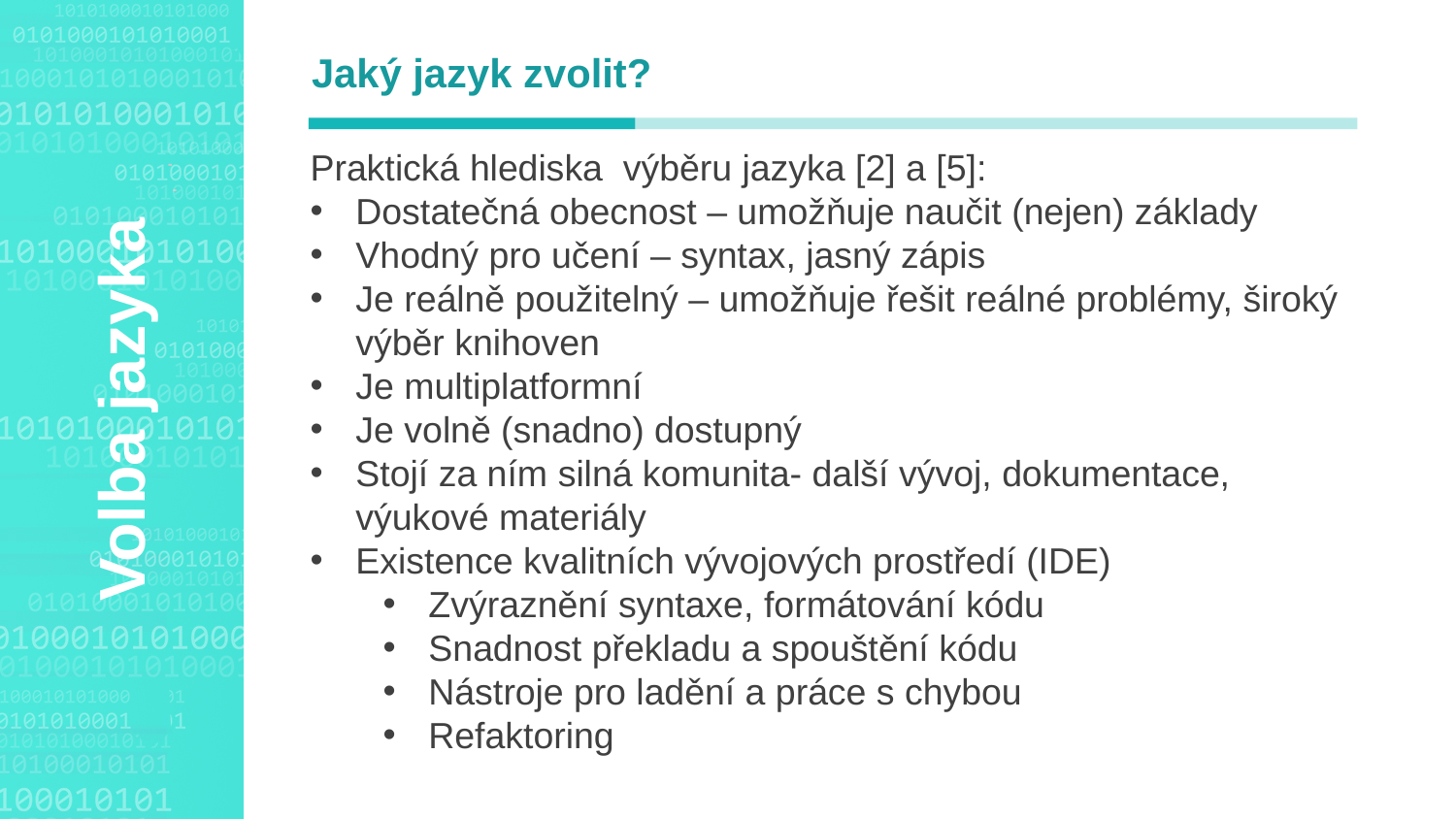

Jaký jazyk zvolit?
Praktická hlediska  výběru jazyka [2] a [5]:
Dostatečná obecnost – umožňuje naučit (nejen) základy
Vhodný pro učení – syntax, jasný zápis
Je reálně použitelný – umožňuje řešit reálné problémy, široký výběr knihoven
Je multiplatformní
Je volně (snadno) dostupný
Stojí za ním silná komunita- další vývoj, dokumentace, výukové materiály
Existence kvalitních vývojových prostředí (IDE)
Zvýraznění syntaxe, formátování kódu
Snadnost překladu a spouštění kódu
Nástroje pro ladění a práce s chybou
Refaktoring

Agenda Style

Volba jazyka